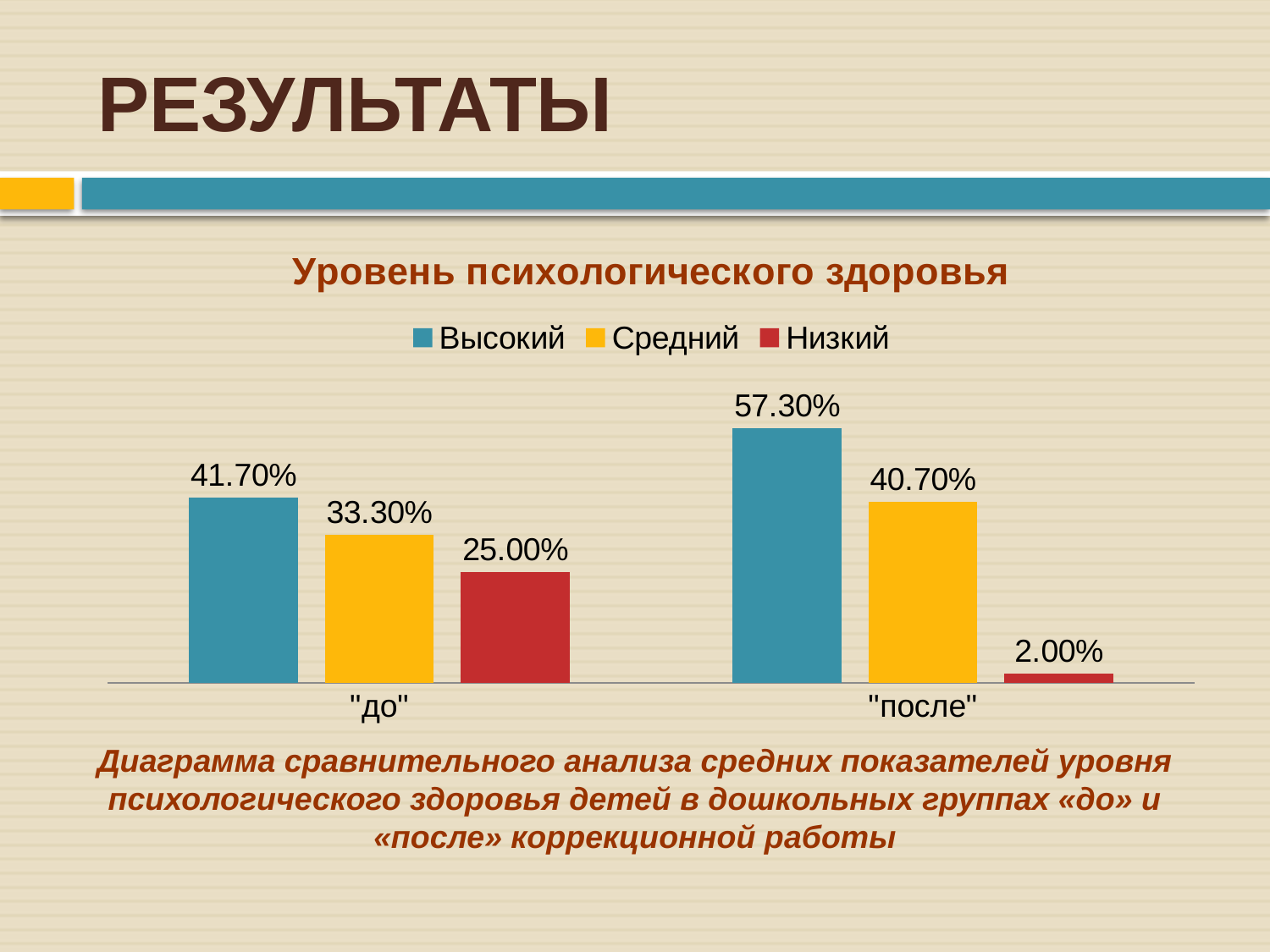

# РЕЗУЛЬТАТЫ

### Chart: Уровень психологического здоровья

| Category | Высокий | Средний | Низкий |
|---|---|---|---|
| "до" | 0.4170000000000002 | 0.33300000000000035 | 0.25 |
| "после" | 0.573 | 0.4070000000000001 | 0.02000000000000001 |
Диаграмма сравнительного анализа средних показателей уровня психологического здоровья детей в дошкольных группах «до» и «после» коррекционной работы